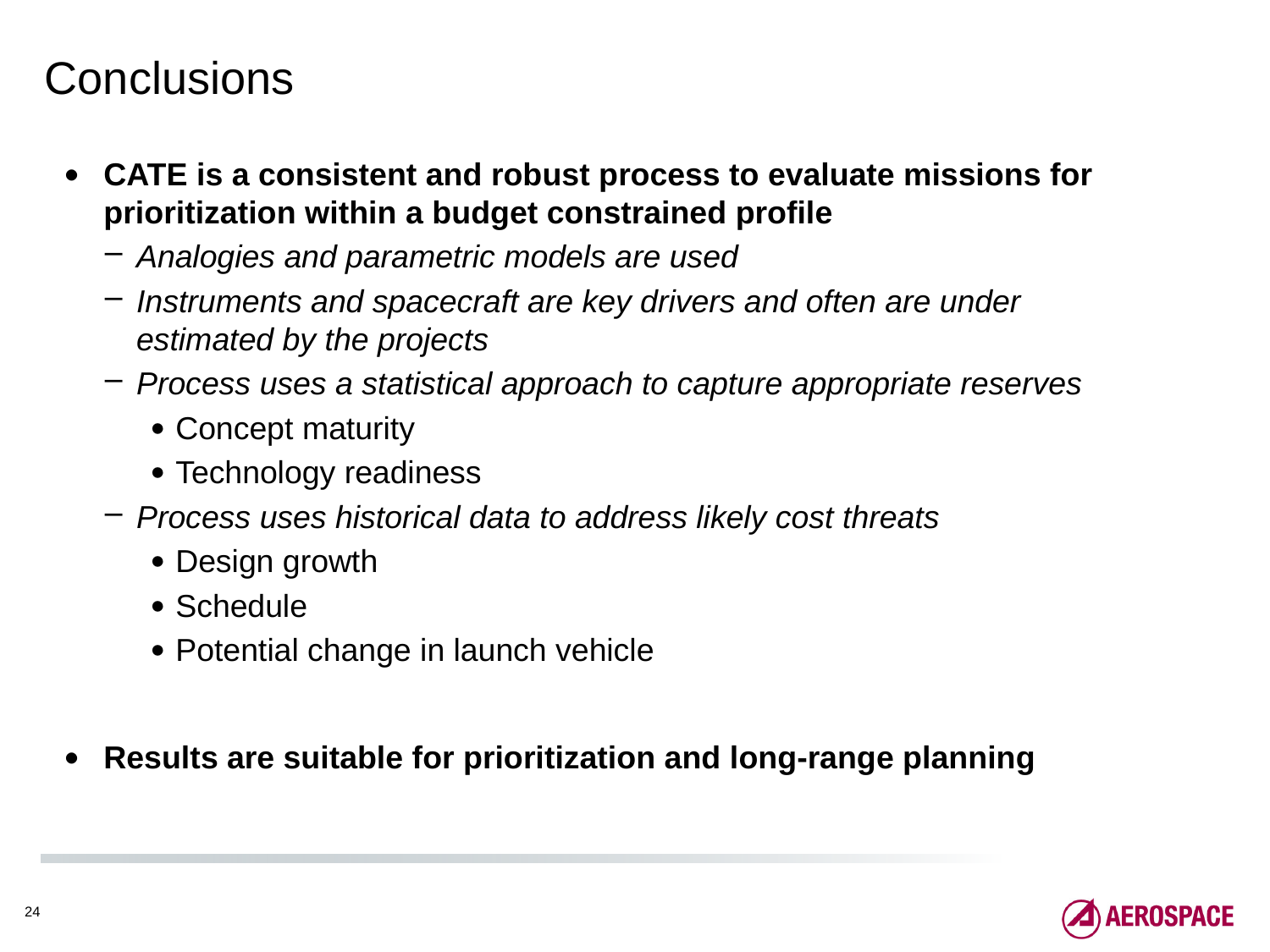

# Conclusions
CATE is a consistent and robust process to evaluate missions for prioritization within a budget constrained profile
Analogies and parametric models are used
Instruments and spacecraft are key drivers and often are under estimated by the projects
Process uses a statistical approach to capture appropriate reserves
Concept maturity
Technology readiness
Process uses historical data to address likely cost threats
Design growth
Schedule
Potential change in launch vehicle

Results are suitable for prioritization and long-range planning